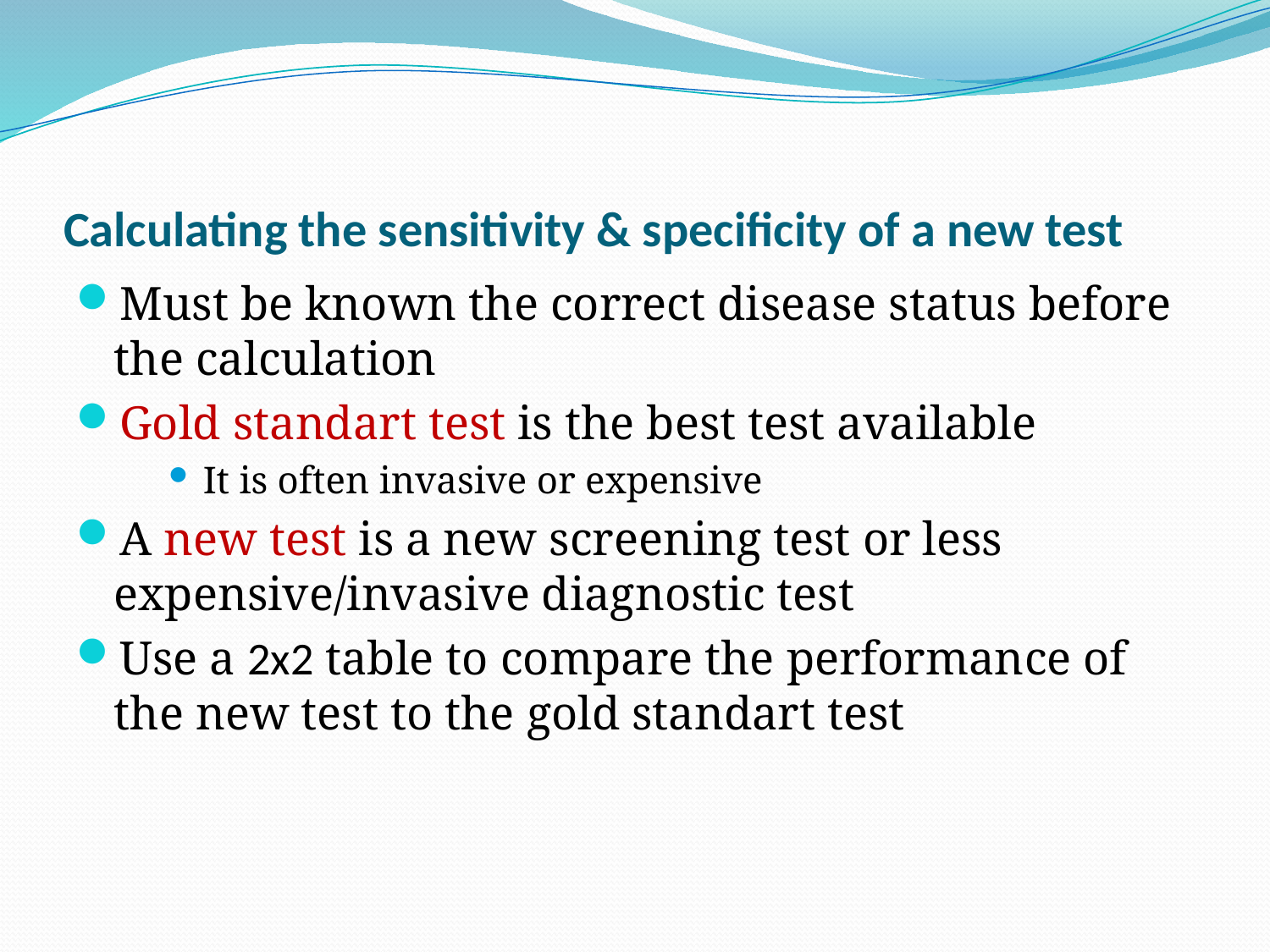

# Calculating the sensitivity & specificity of a new test
Must be known the correct disease status before the calculation
Gold standart test is the best test available
It is often invasive or expensive
A new test is a new screening test or less expensive/invasive diagnostic test
Use a 2x2 table to compare the performance of the new test to the gold standart test